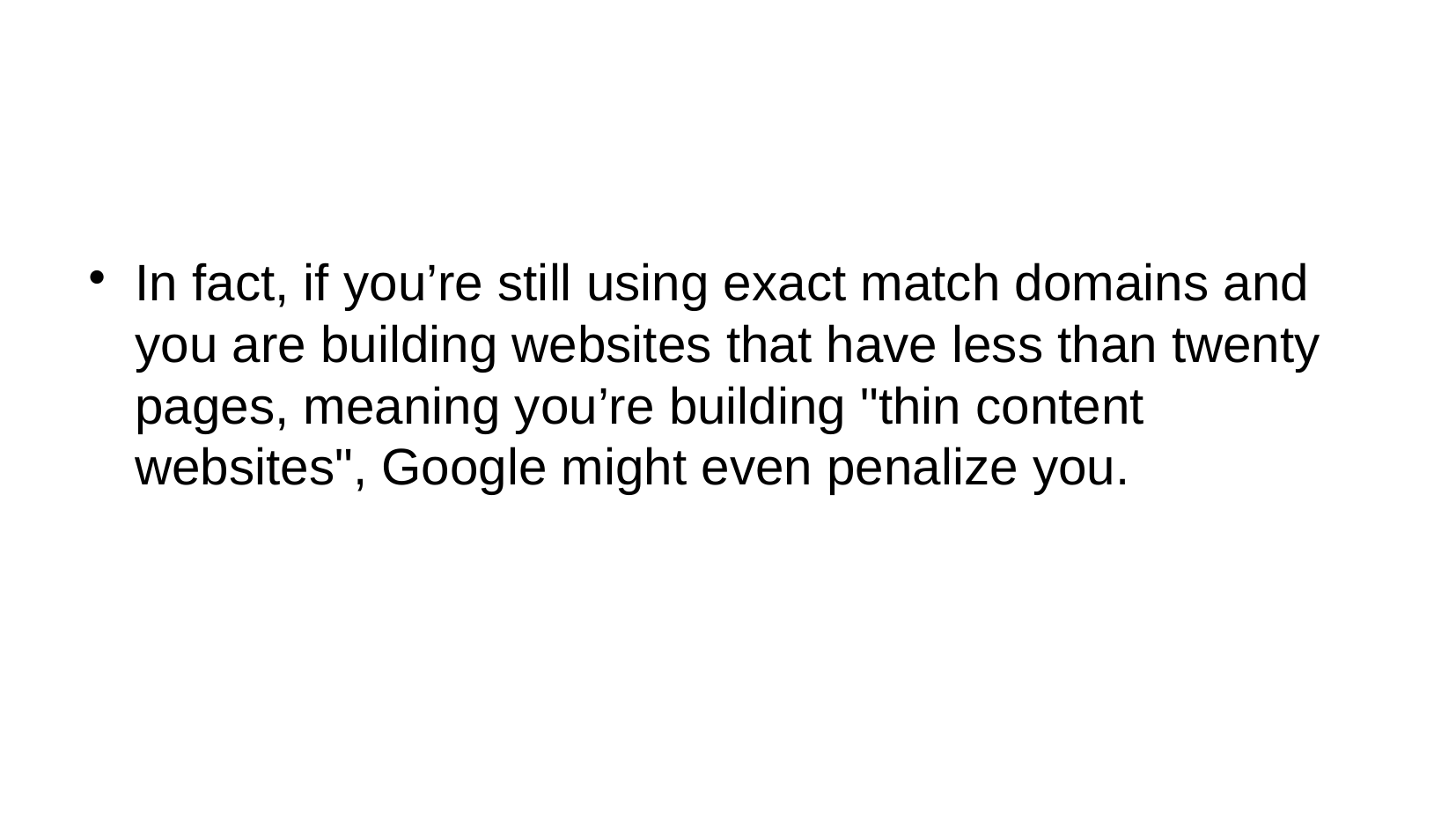

In fact, if you’re still using exact match domains and you are building websites that have less than twenty pages, meaning you’re building "thin content websites", Google might even penalize you.